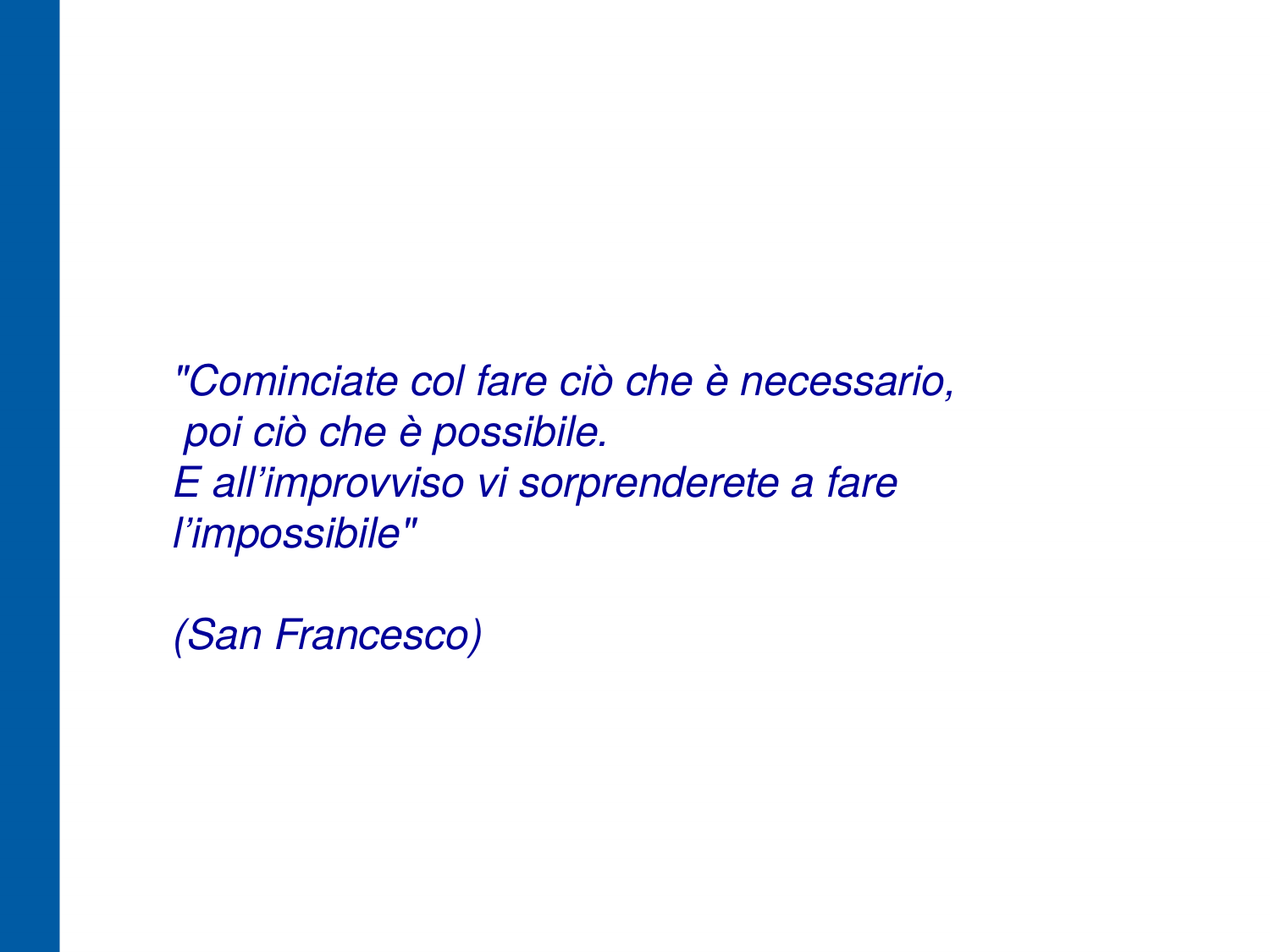

"Cominciate col fare ciò che è necessario,
 poi ciò che è possibile.
E all’improvviso vi sorprenderete a fare l’impossibile"

(San Francesco)